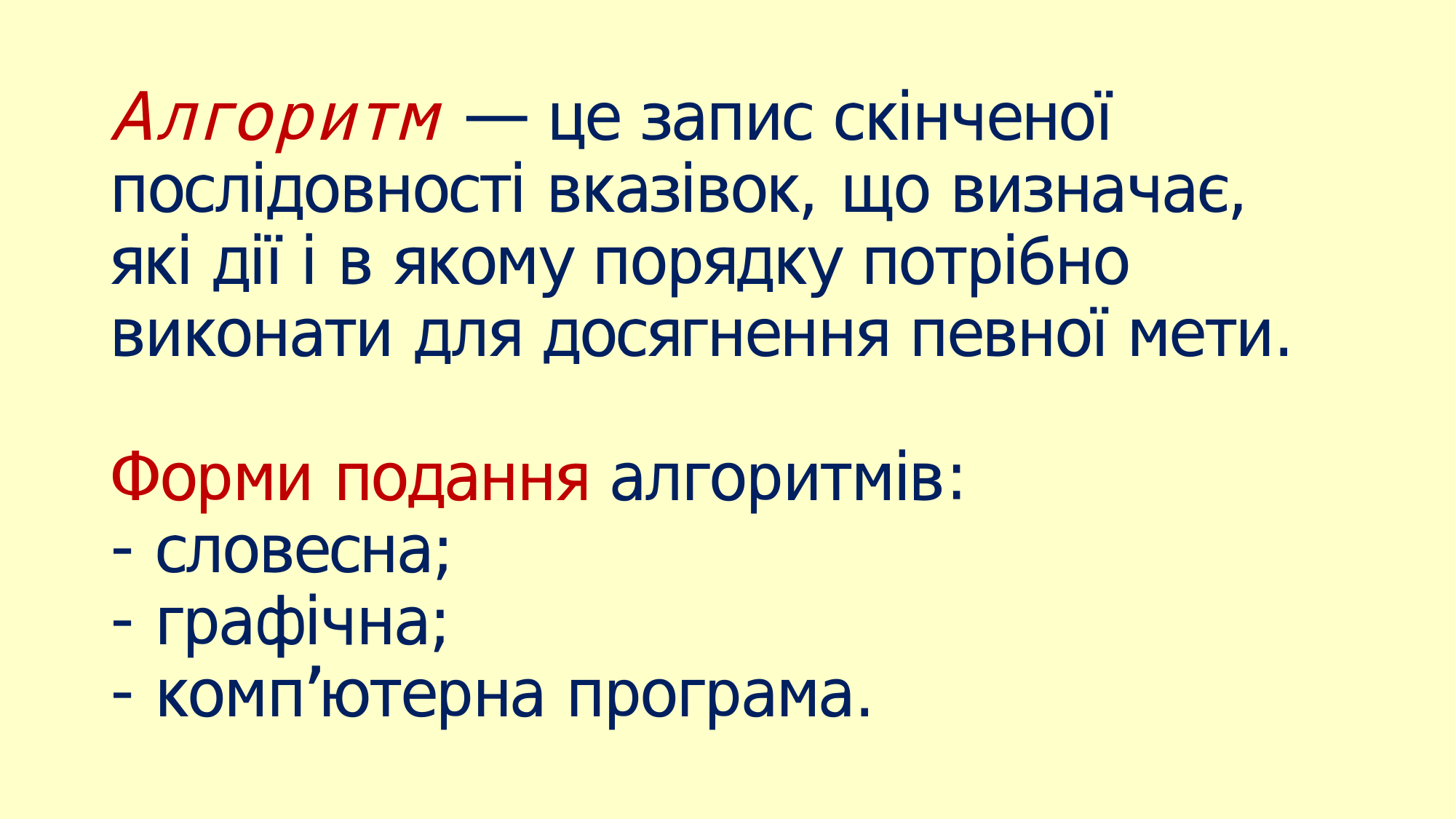

# Алгоритм — це запис скінченої послідовності вказівок, що визначає, які дії і в якому порядку потрібно виконати для досягнення певної мети. Форми подання алгоритмів: - словесна; - графічна; - комп’ютерна програма.